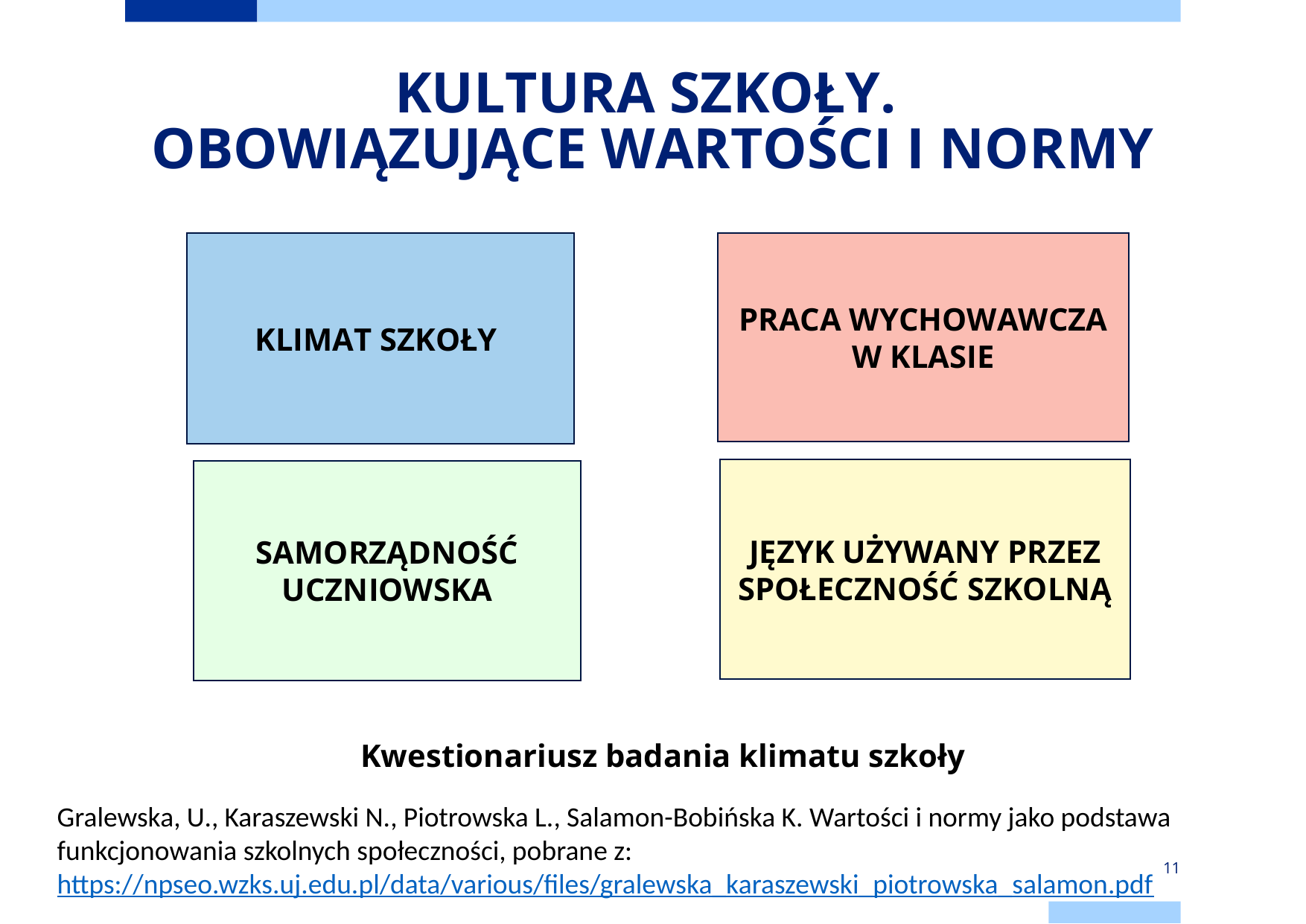

# KULTURA SZKOŁY. OBOWIĄZUJĄCE WARTOŚCI I NORMY
KLIMAT SZKOŁY
PRACA WYCHOWAWCZA W KLASIE

Gralewska, U., Karaszewski N., Piotrowska L., Salamon-Bobińska K. Wartości i normy jako podstawa funkcjonowania szkolnych społeczności, pobrane z: https://npseo.wzks.uj.edu.pl/data/various/files/gralewska_karaszewski_piotrowska_salamon.pdf

JĘZYK UŻYWANY PRZEZ SPOŁECZNOŚĆ SZKOLNĄ
SAMORZĄDNOŚĆ UCZNIOWSKA

Kwestionariusz badania klimatu szkoły

11